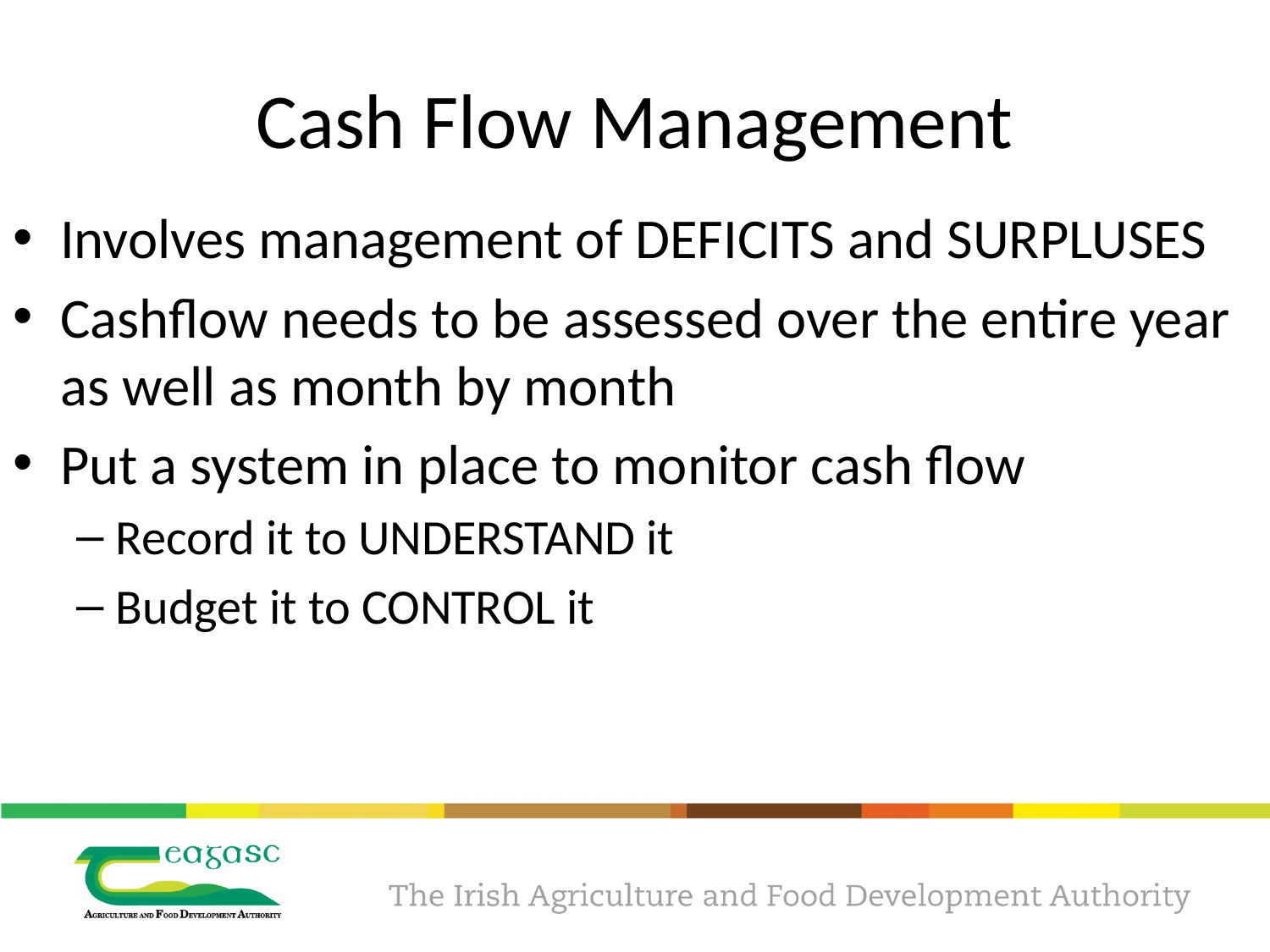

# Cash Flow Management
Involves management of DEFICITS and SURPLUSES
Cashflow needs to be assessed over the entire year as well as month by month
Put a system in place to monitor cash flow
Record it to UNDERSTAND it
Budget it to CONTROL it